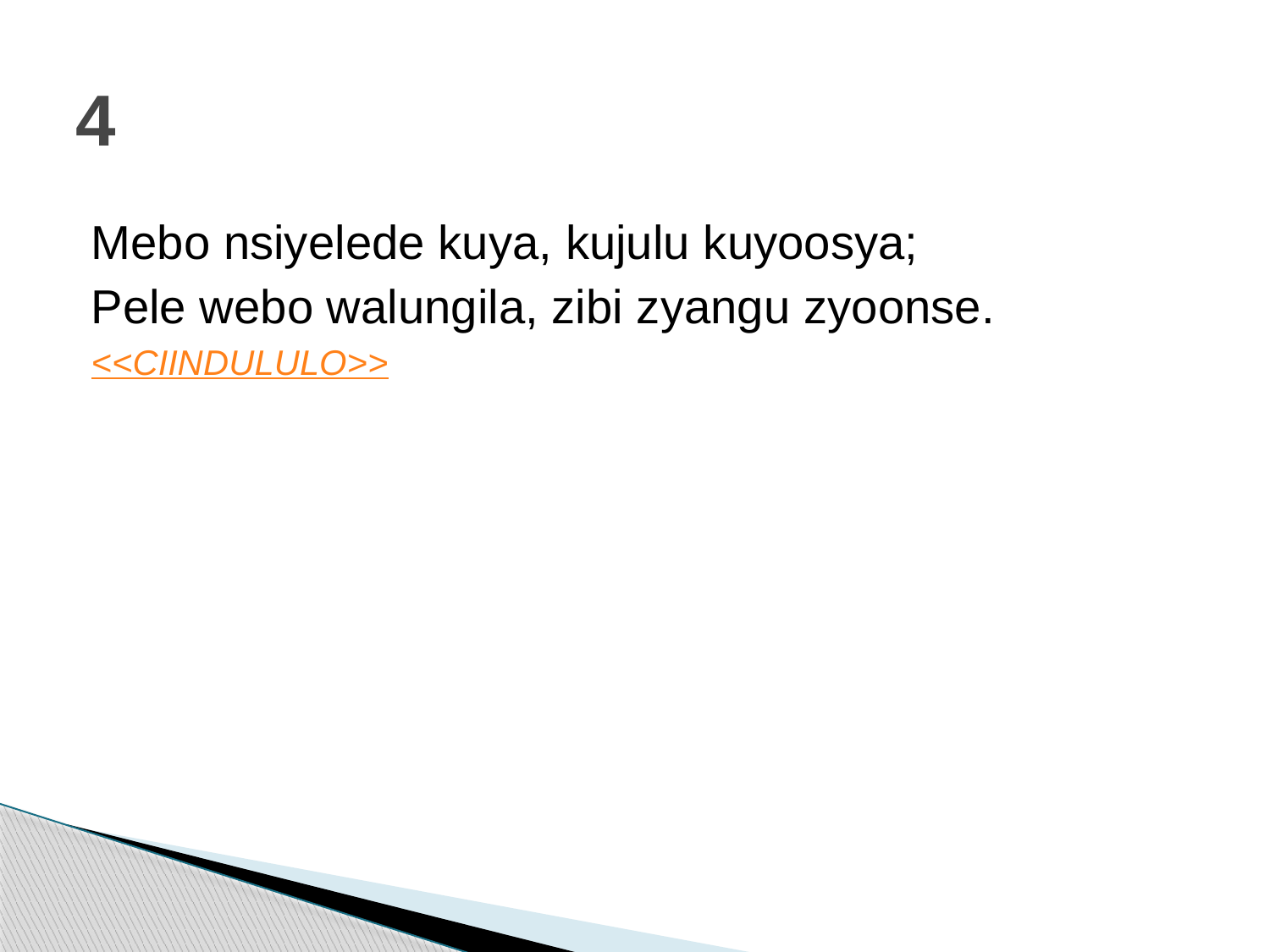

# 4
Mebo nsiyelede kuya, kujulu kuyoosya;
Pele webo walungila, zibi zyangu zyoonse.
<<CIINDULULO>>